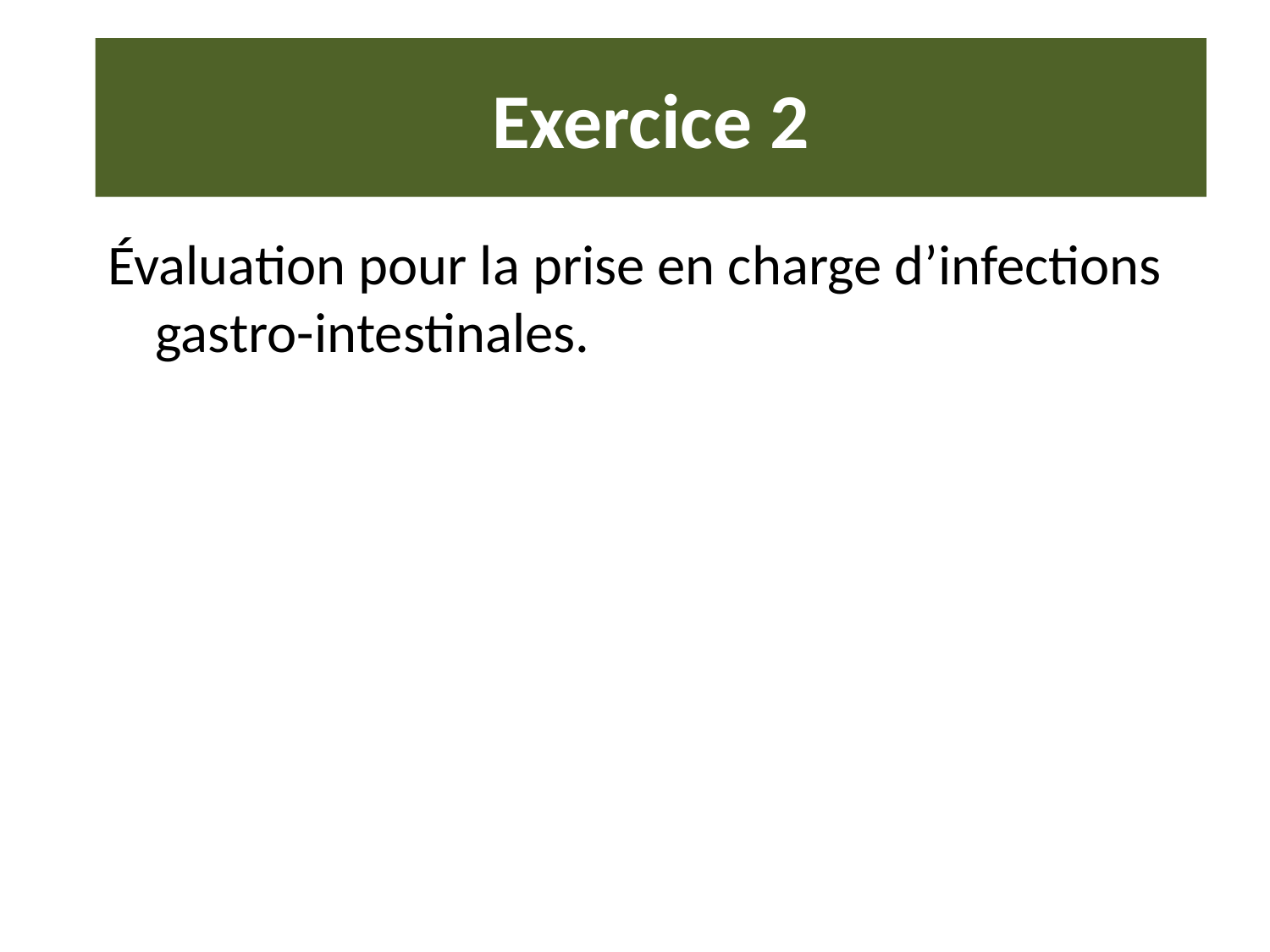

# Exercice 2
Évaluation pour la prise en charge d’infections gastro-intestinales.